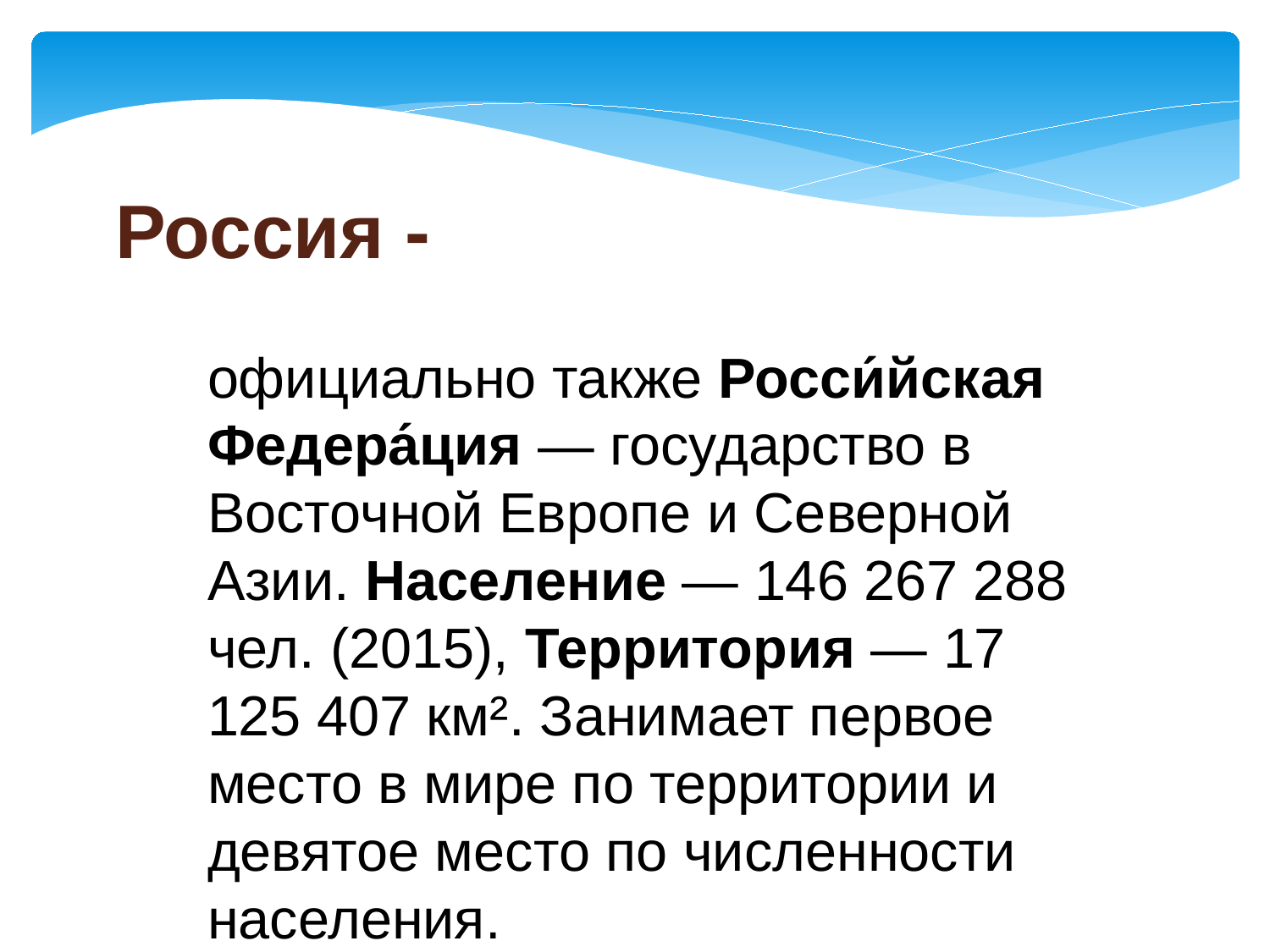

Россия -
официально также Росси́йская Федера́ция — государство в Восточной Европе и Северной Азии. Население — 146 267 288 чел. (2015), Территория — 17 125 407 км². Занимает первое место в мире по территории и девятое место по численности населения.